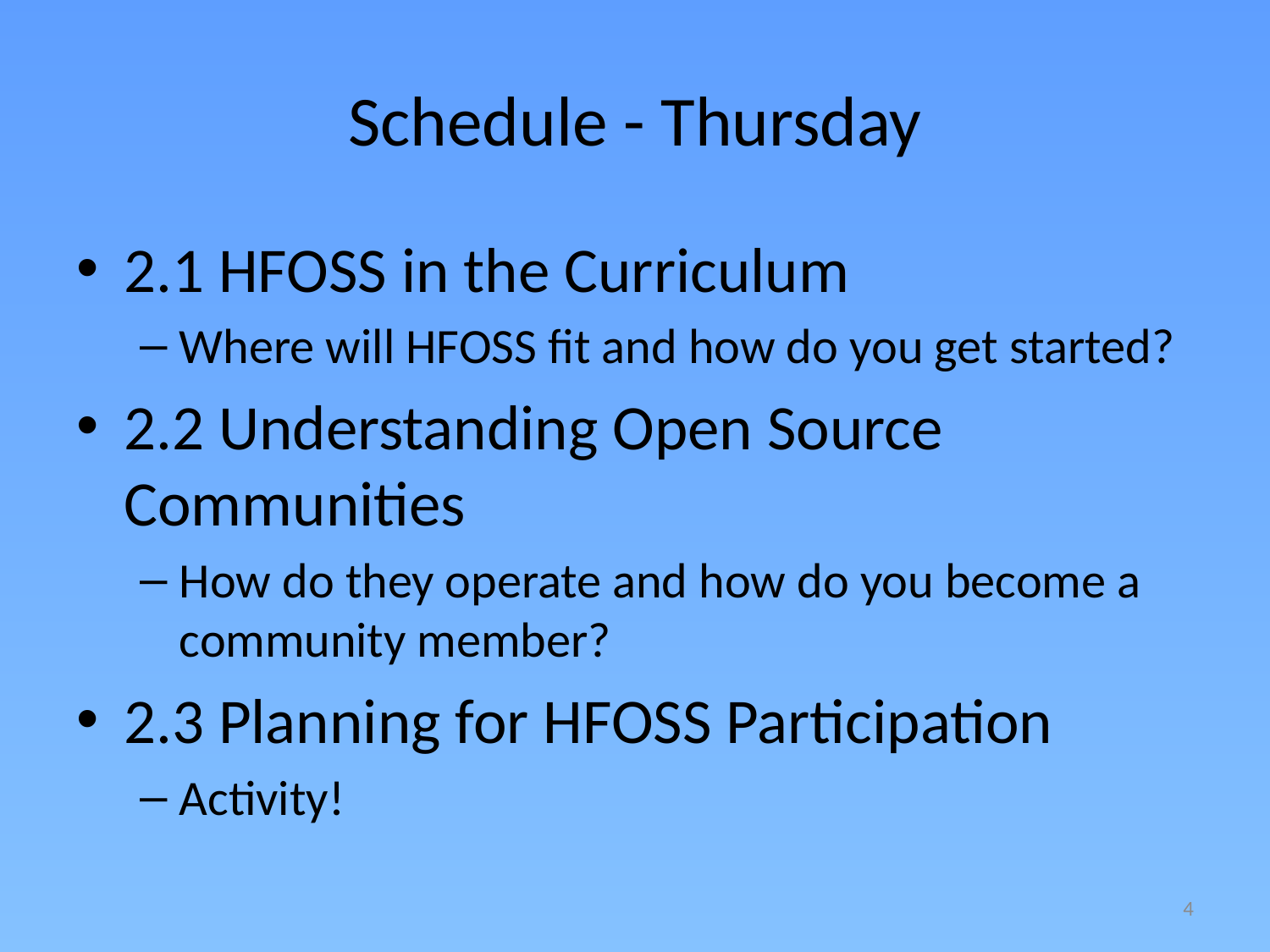

# Schedule - Thursday
2.1 HFOSS in the Curriculum
Where will HFOSS fit and how do you get started?
2.2 Understanding Open Source Communities
How do they operate and how do you become a community member?
2.3 Planning for HFOSS Participation
Activity!
4